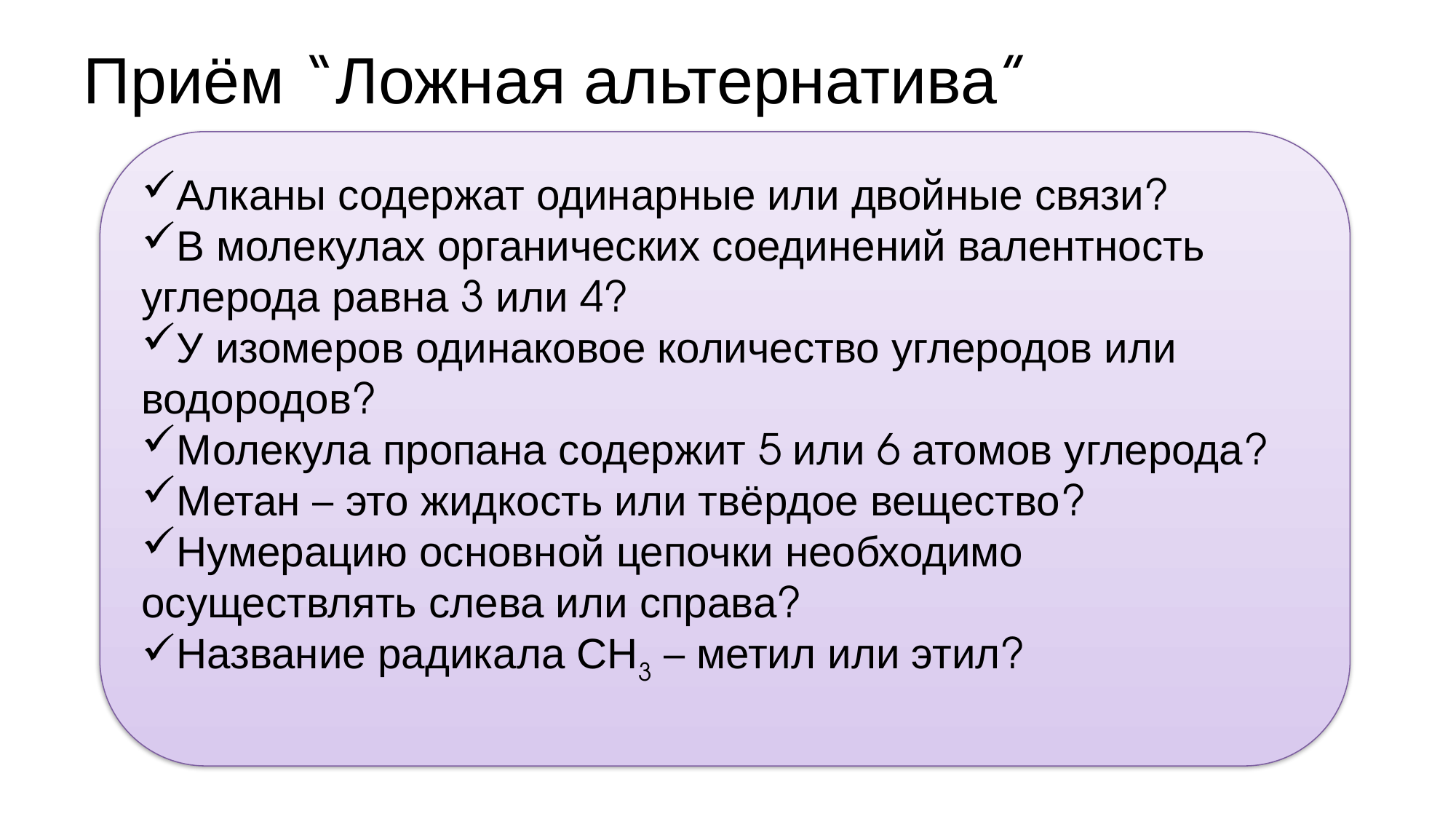

# Приём “Ложная альтернатива”
Алканы содержат одинарные или двойные связи?
В молекулах органических соединений валентность углерода равна 3 или 4?
У изомеров одинаковое количество углеродов или водородов?
Молекула пропана содержит 5 или 6 атомов углерода?
Метан – это жидкость или твёрдое вещество?
Нумерацию основной цепочки необходимо осуществлять слева или справа?
Название радикала СН3 – метил или этил?